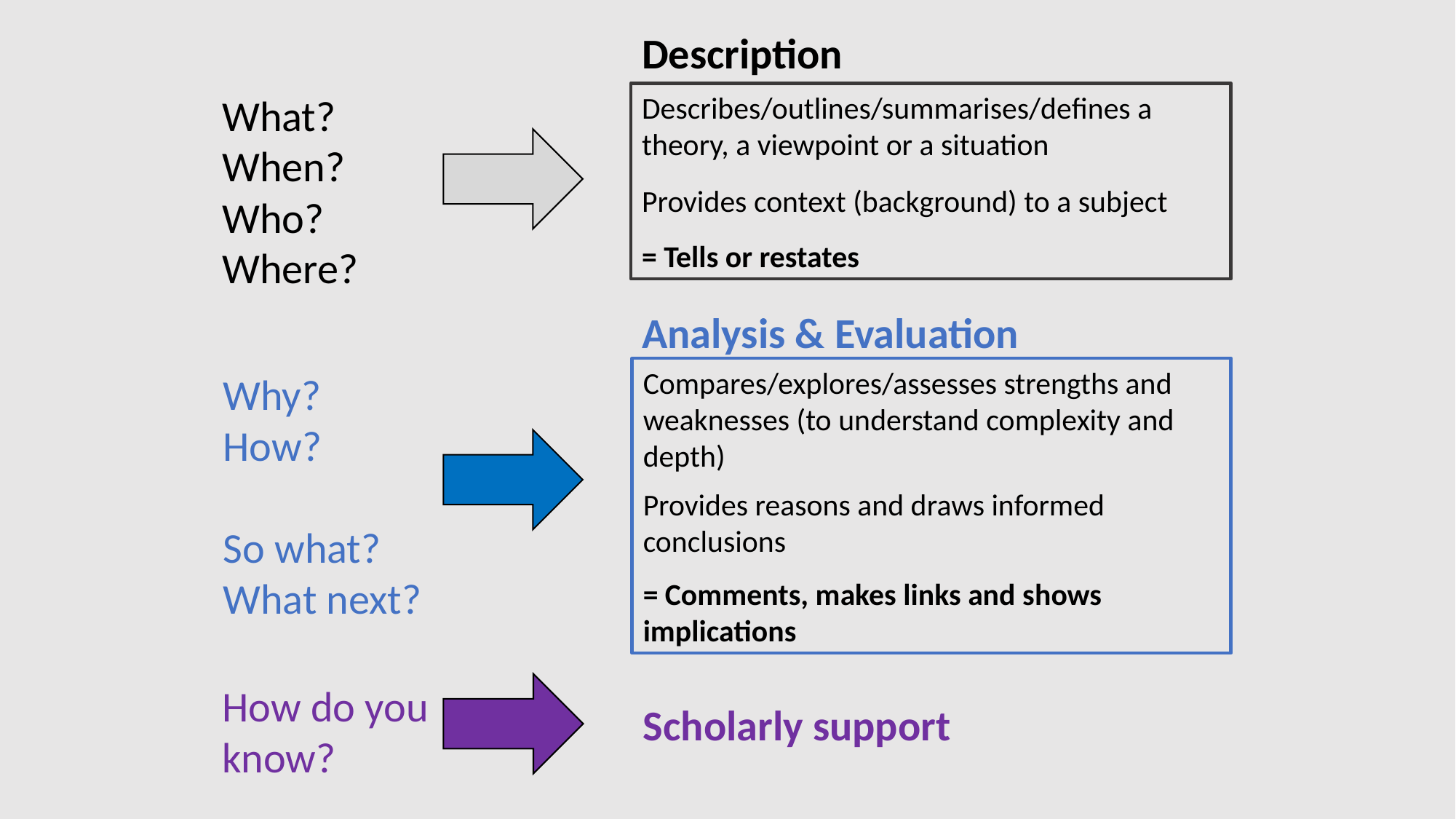

Description
What?
When?
Who?
Where?
Describes/outlines/summarises/defines a theory, a viewpoint or a situation

Provides context (background) to a subject

= Tells or restates

Analysis & Evaluation
Compares/explores/assesses strengths and weaknesses (to understand complexity and depth)

Provides reasons and draws informed conclusions

= Comments, makes links and shows implications
Why?
How?

So what?
What next?

How do you know?
Scholarly support